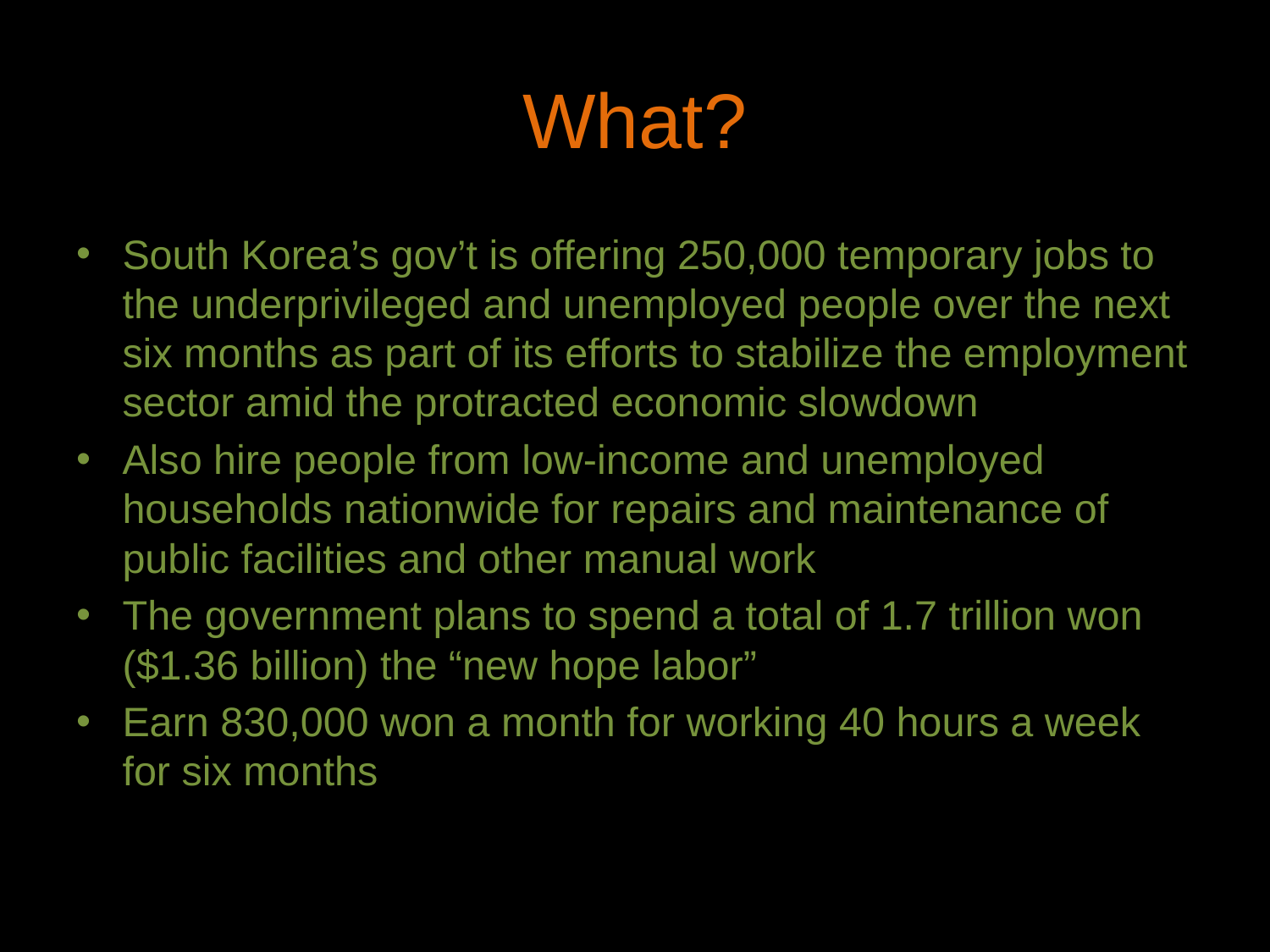

# What?
South Korea’s gov’t is offering 250,000 temporary jobs to the underprivileged and unemployed people over the next six months as part of its efforts to stabilize the employment sector amid the protracted economic slowdown
Also hire people from low-income and unemployed households nationwide for repairs and maintenance of public facilities and other manual work
The government plans to spend a total of 1.7 trillion won ($1.36 billion) the “new hope labor”
Earn 830,000 won a month for working 40 hours a week for six months